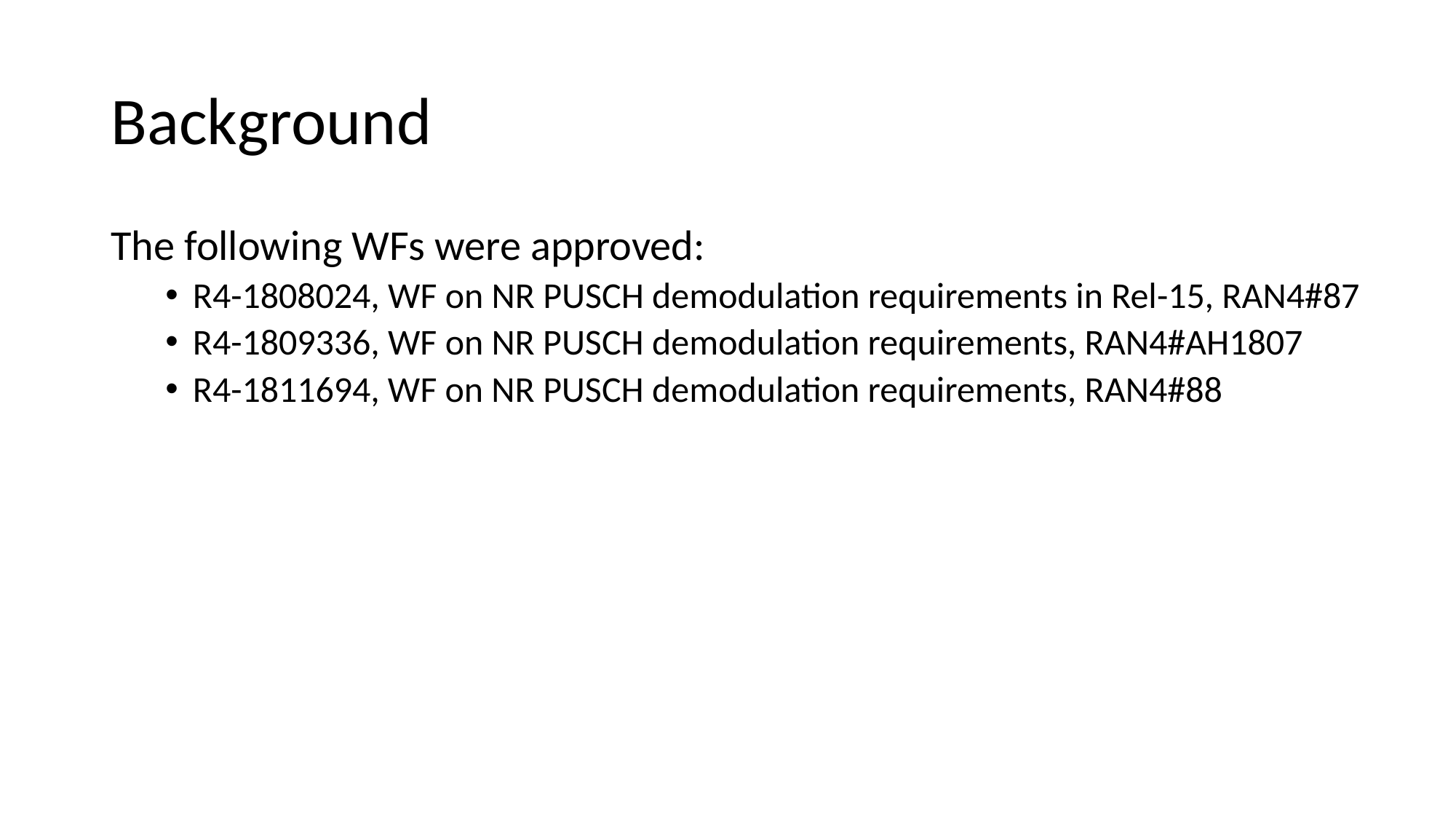

# Background
The following WFs were approved:
R4-1808024, WF on NR PUSCH demodulation requirements in Rel-15, RAN4#87
R4-1809336, WF on NR PUSCH demodulation requirements, RAN4#AH1807
R4-1811694, WF on NR PUSCH demodulation requirements, RAN4#88